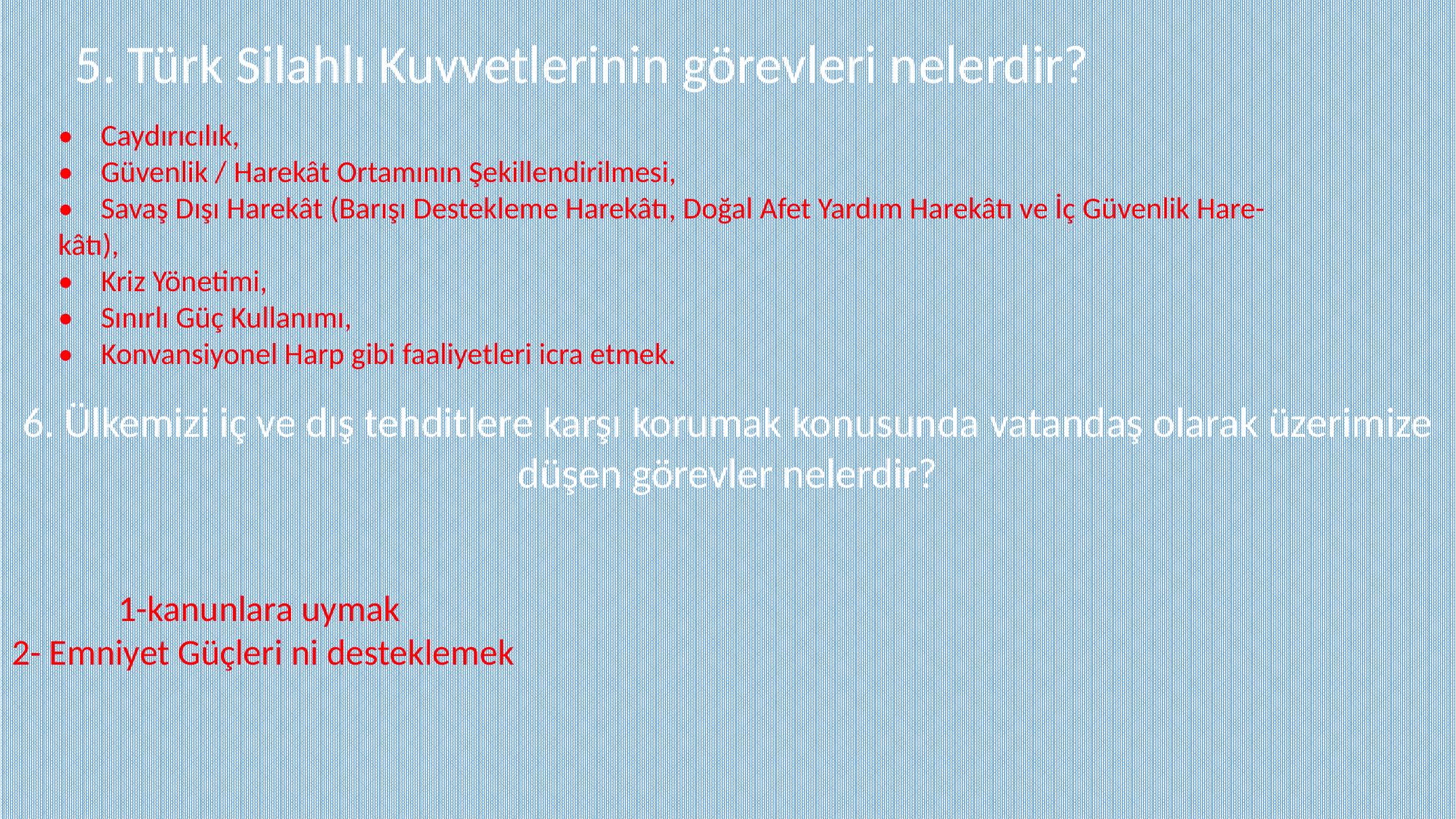

5. Türk Silahlı Kuvvetlerinin görevleri nelerdir?
•    Caydırıcılık,
•    Güvenlik / Harekât Ortamının Şekillendirilmesi,
•    Savaş Dışı Harekât (Barışı Destekleme Harekâtı, Doğal Afet Yardım Harekâtı ve İç Güvenlik Hare-kâtı),
•    Kriz Yönetimi,
•    Sınırlı Güç Kullanımı,
•    Konvansiyonel Harp gibi faaliyetleri icra etmek.
6. Ülkemizi iç ve dış tehditlere karşı korumak konusunda vatandaş olarak üzerimize düşen görevler nelerdir?
1-kanunlara uymak
2- Emniyet Güçleri ni desteklemek